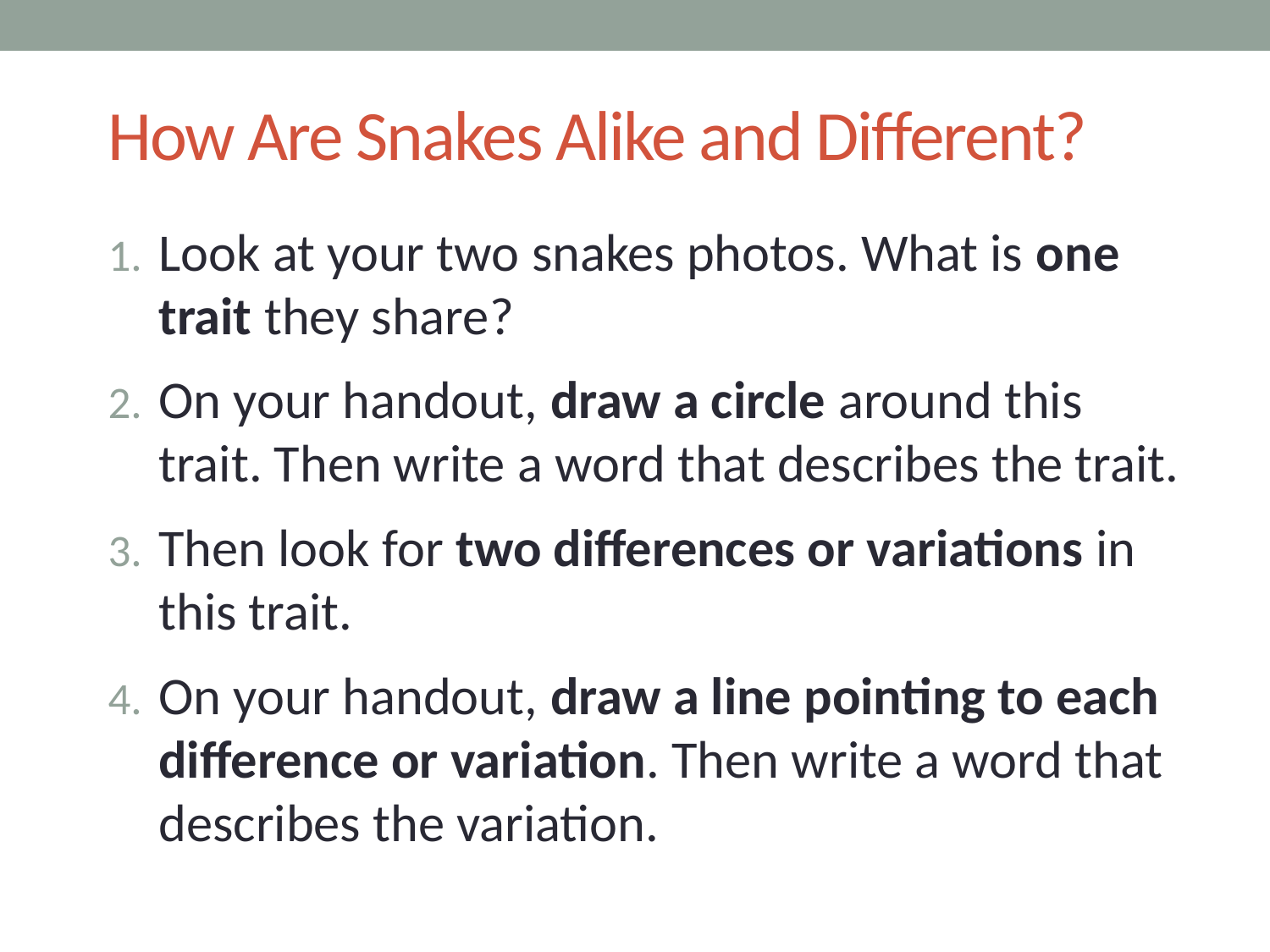

# How Are Snakes Alike and Different?
Look at your two snakes photos. What is one trait they share?
On your handout, draw a circle around this trait. Then write a word that describes the trait.
Then look for two differences or variations in this trait.
On your handout, draw a line pointing to each difference or variation. Then write a word that describes the variation.